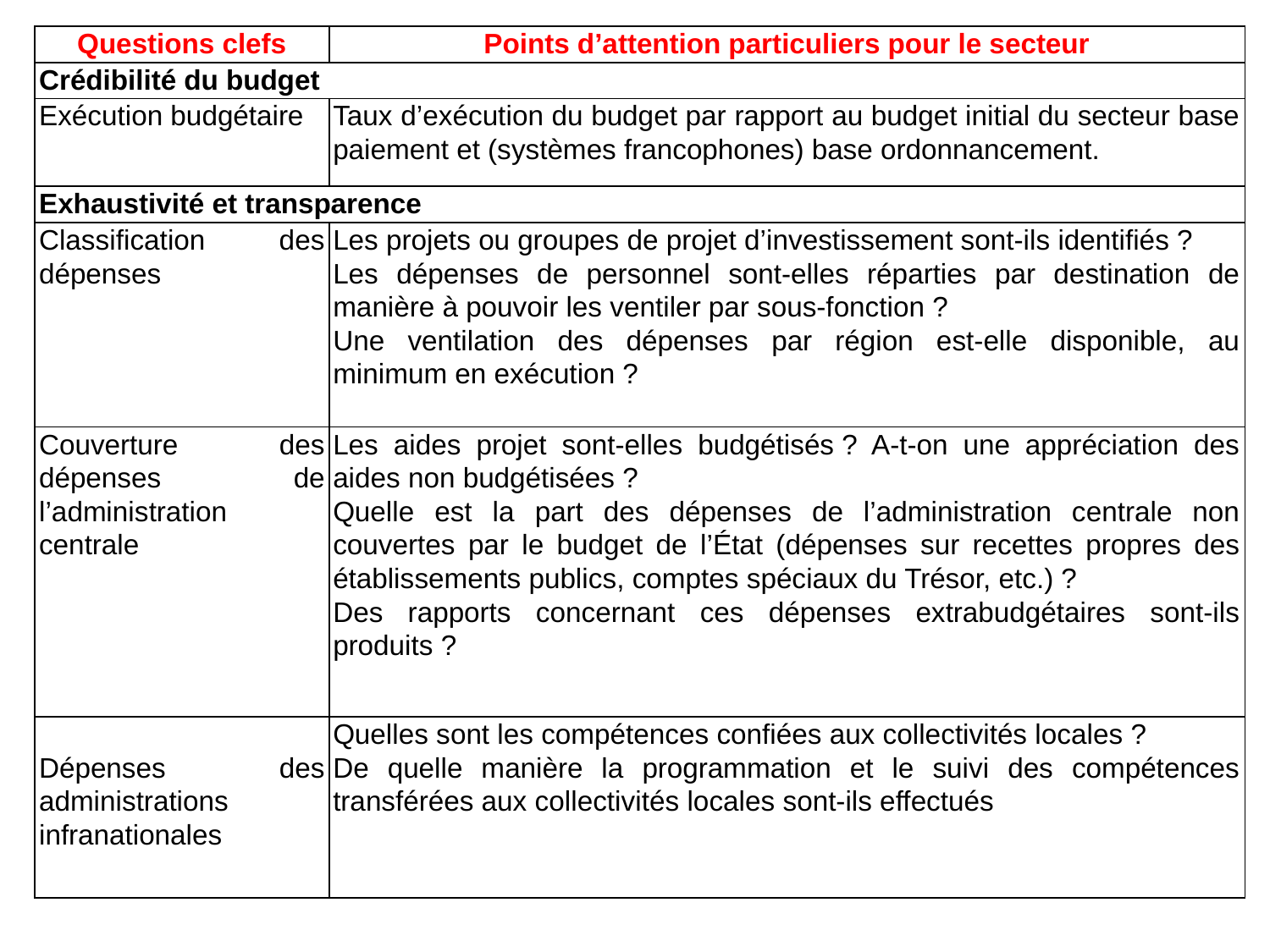

| Questions clefs | Points d’attention particuliers pour le secteur |
| --- | --- |
| Crédibilité du budget |  |
| Exécution budgétaire | Taux d’exécution du budget par rapport au budget initial du secteur base paiement et (systèmes francophones) base ordonnancement. |
| Exhaustivité et transparence |  |
| Classification des dépenses | Les projets ou groupes de projet d’investissement sont-ils identifiés ? Les dépenses de personnel sont-elles réparties par destination de manière à pouvoir les ventiler par sous-fonction ? Une ventilation des dépenses par région est-elle disponible, au minimum en exécution ? |
| Couverture des dépenses de l’administration centrale | Les aides projet sont-elles budgétisés ? A-t-on une appréciation des aides non budgétisées ? Quelle est la part des dépenses de l’administration centrale non couvertes par le budget de l’État (dépenses sur recettes propres des établissements publics, comptes spéciaux du Trésor, etc.) ? Des rapports concernant ces dépenses extrabudgétaires sont-ils produits ? |
| Dépenses des administrations infranationales | Quelles sont les compétences confiées aux collectivités locales ? De quelle manière la programmation et le suivi des compétences transférées aux collectivités locales sont-ils effectués |